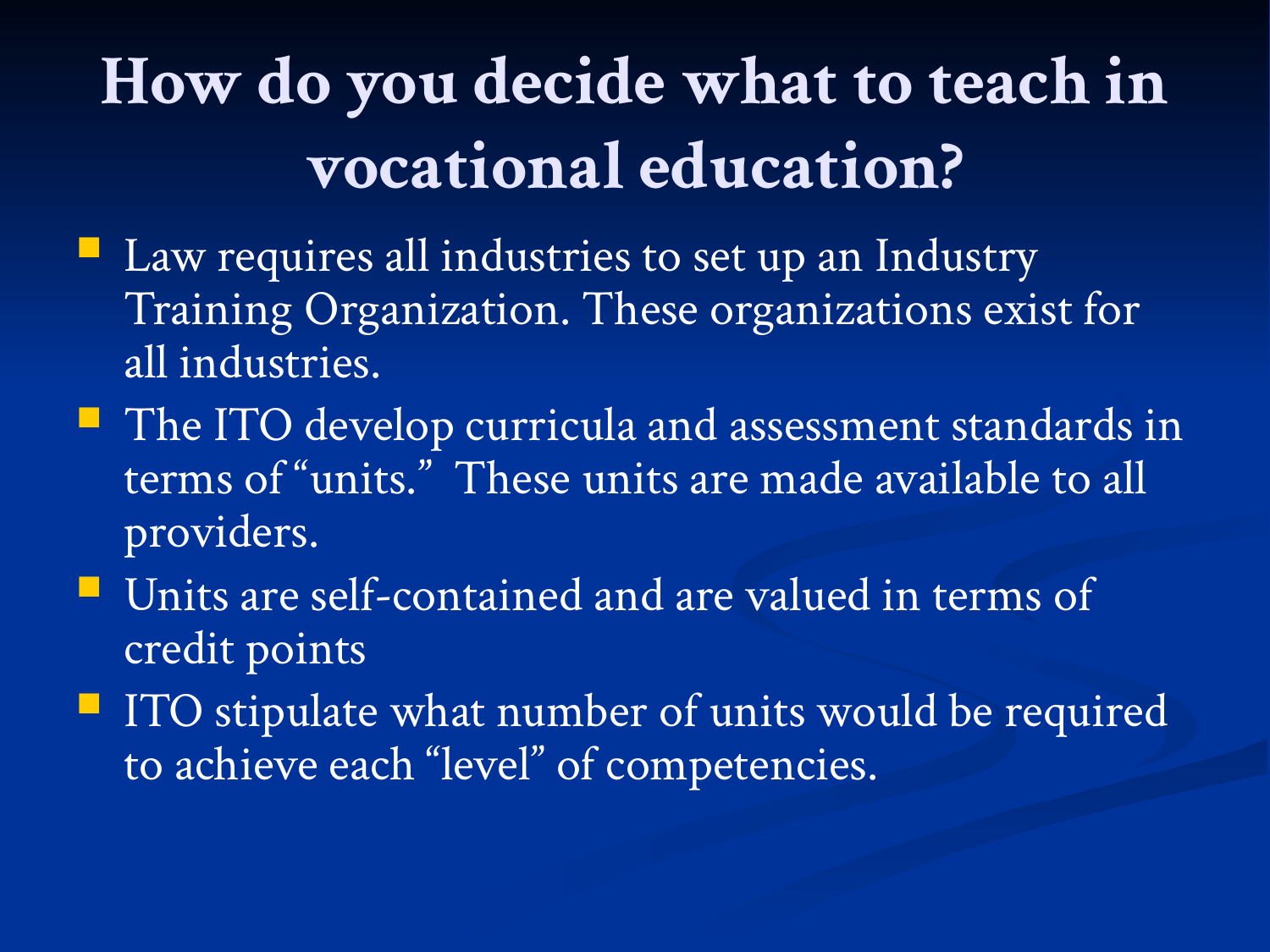

# How do you decide what to teach in vocational education?
Law requires all industries to set up an Industry Training Organization. These organizations exist for all industries.
The ITO develop curricula and assessment standards in terms of “units.”  These units are made available to all providers.
Units are self-contained and are valued in terms of credit points
ITO stipulate what number of units would be required to achieve each “level” of competencies.